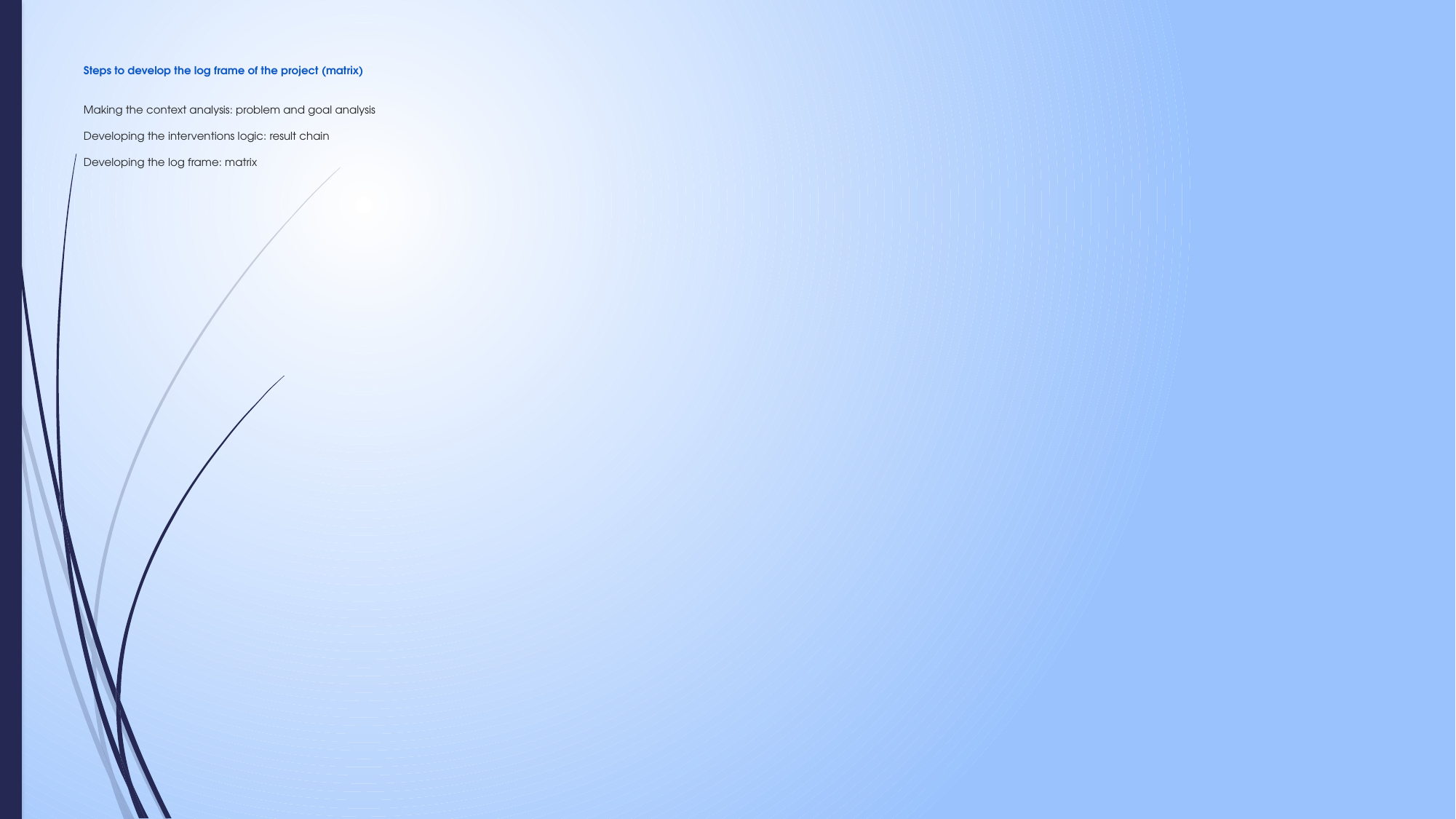

# Steps to develop the log frame of the project (matrix) Making the context analysis: problem and goal analysis Developing the interventions logic: result chain Developing the log frame: matrix